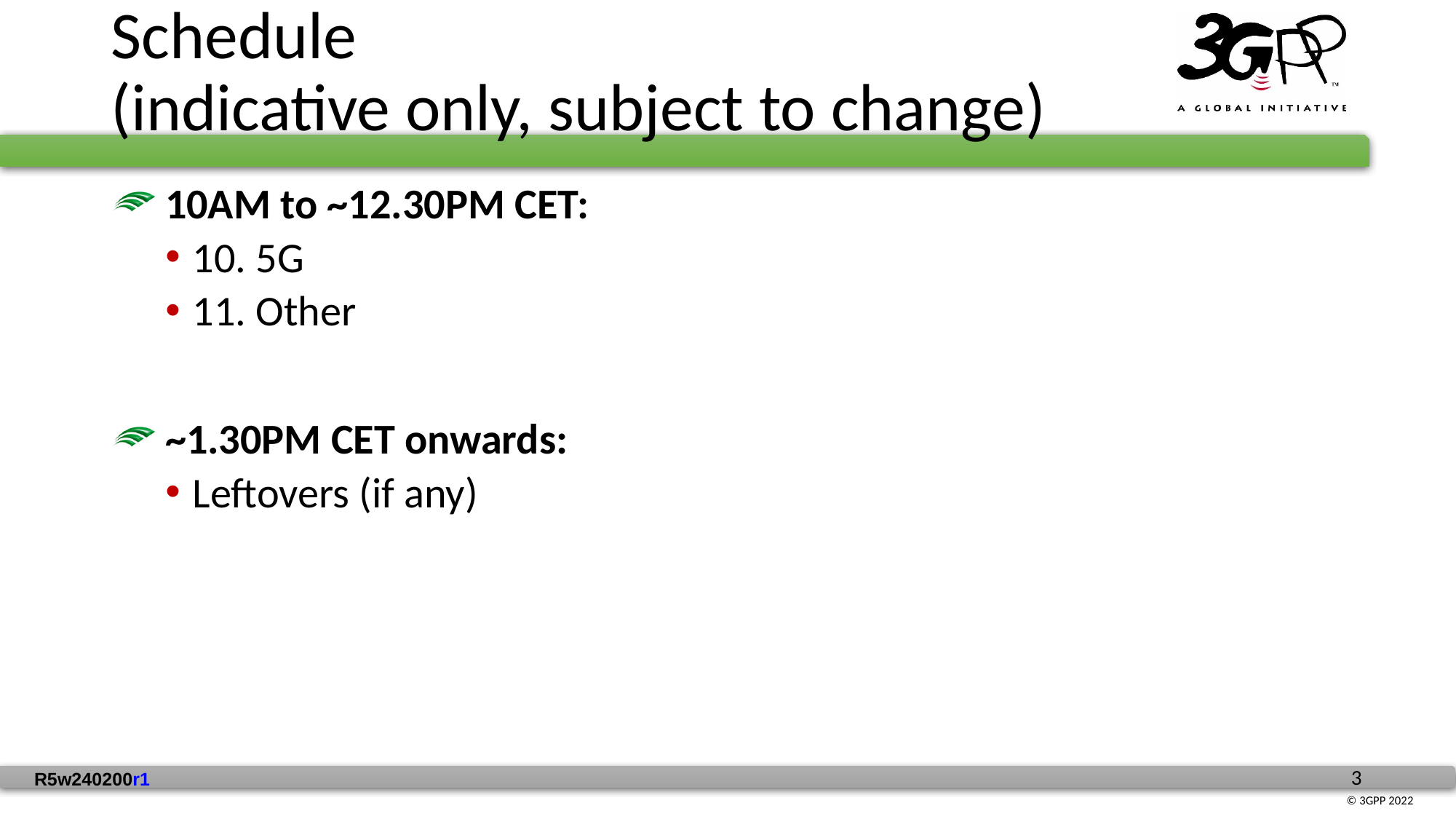

# Schedule (indicative only, subject to change)
 10AM to ~12.30PM CET:
10. 5G
11. Other

 ~1.30PM CET onwards:
Leftovers (if any)